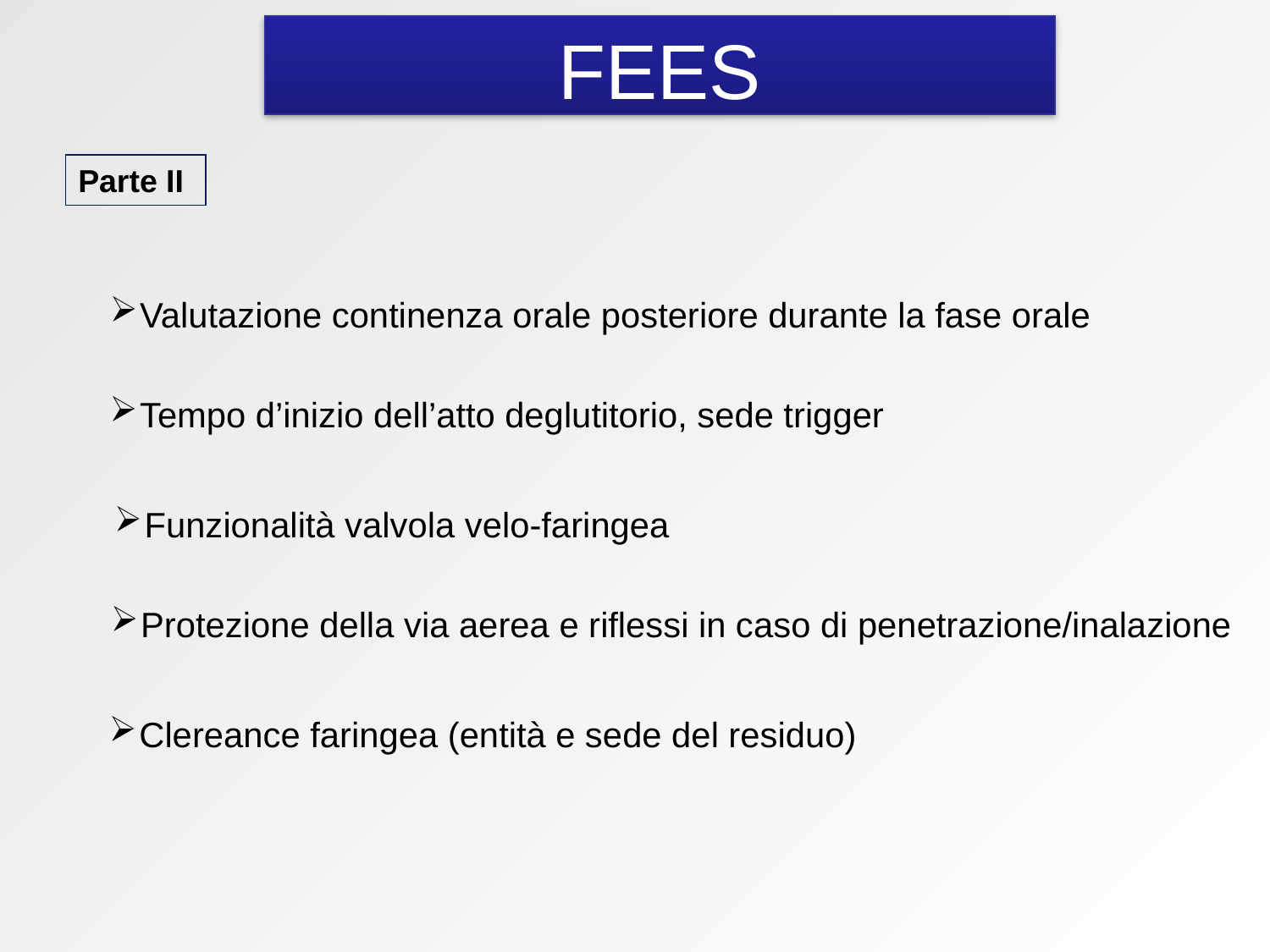

FEES
Parte II
Valutazione continenza orale posteriore durante la fase orale
Tempo d’inizio dell’atto deglutitorio, sede trigger
Funzionalità valvola velo-faringea
Protezione della via aerea e riflessi in caso di penetrazione/inalazione
Clereance faringea (entità e sede del residuo)